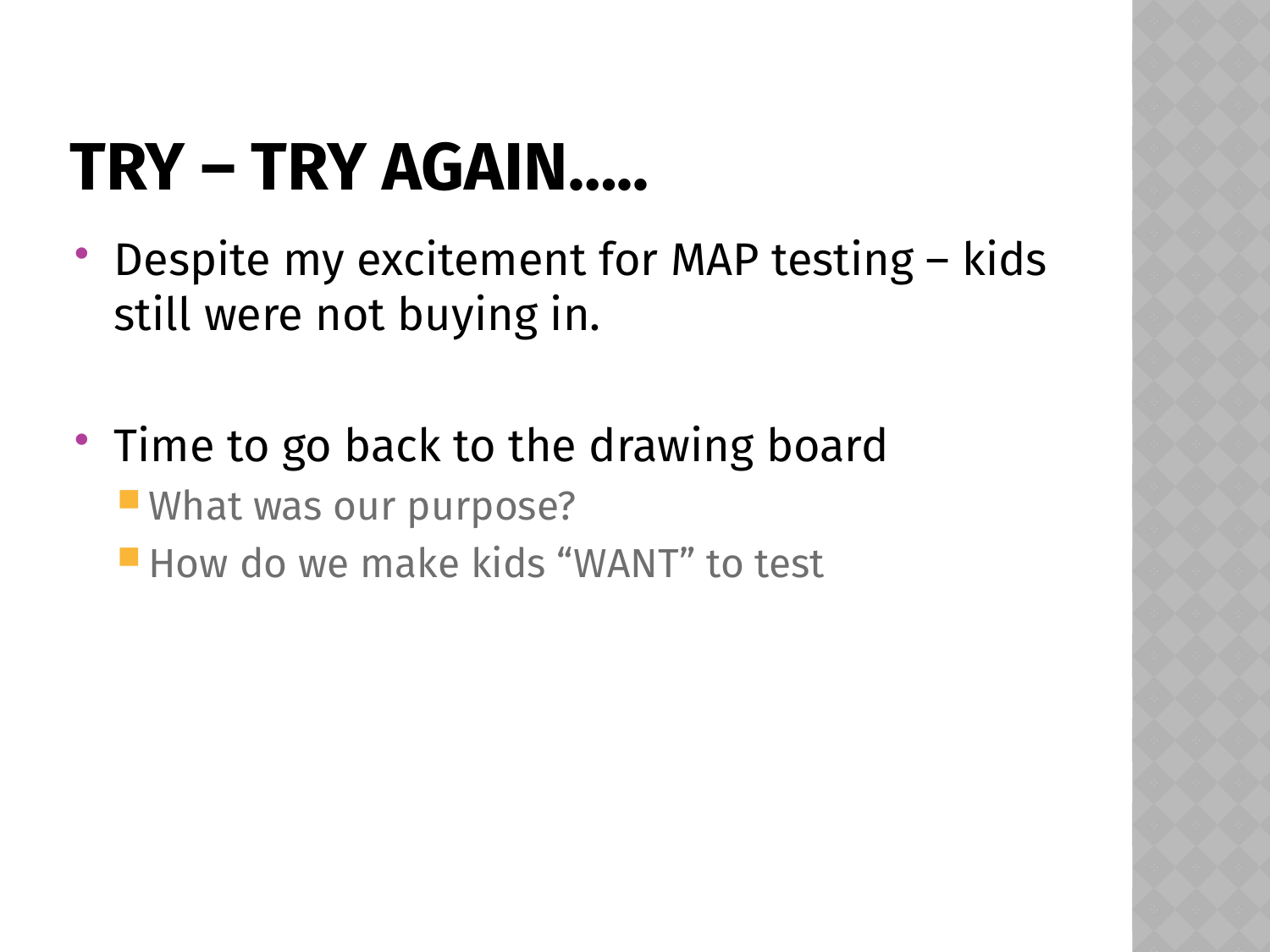

# Try – try Again…..
Despite my excitement for MAP testing – kids still were not buying in.

Time to go back to the drawing board
What was our purpose?
How do we make kids “WANT” to test